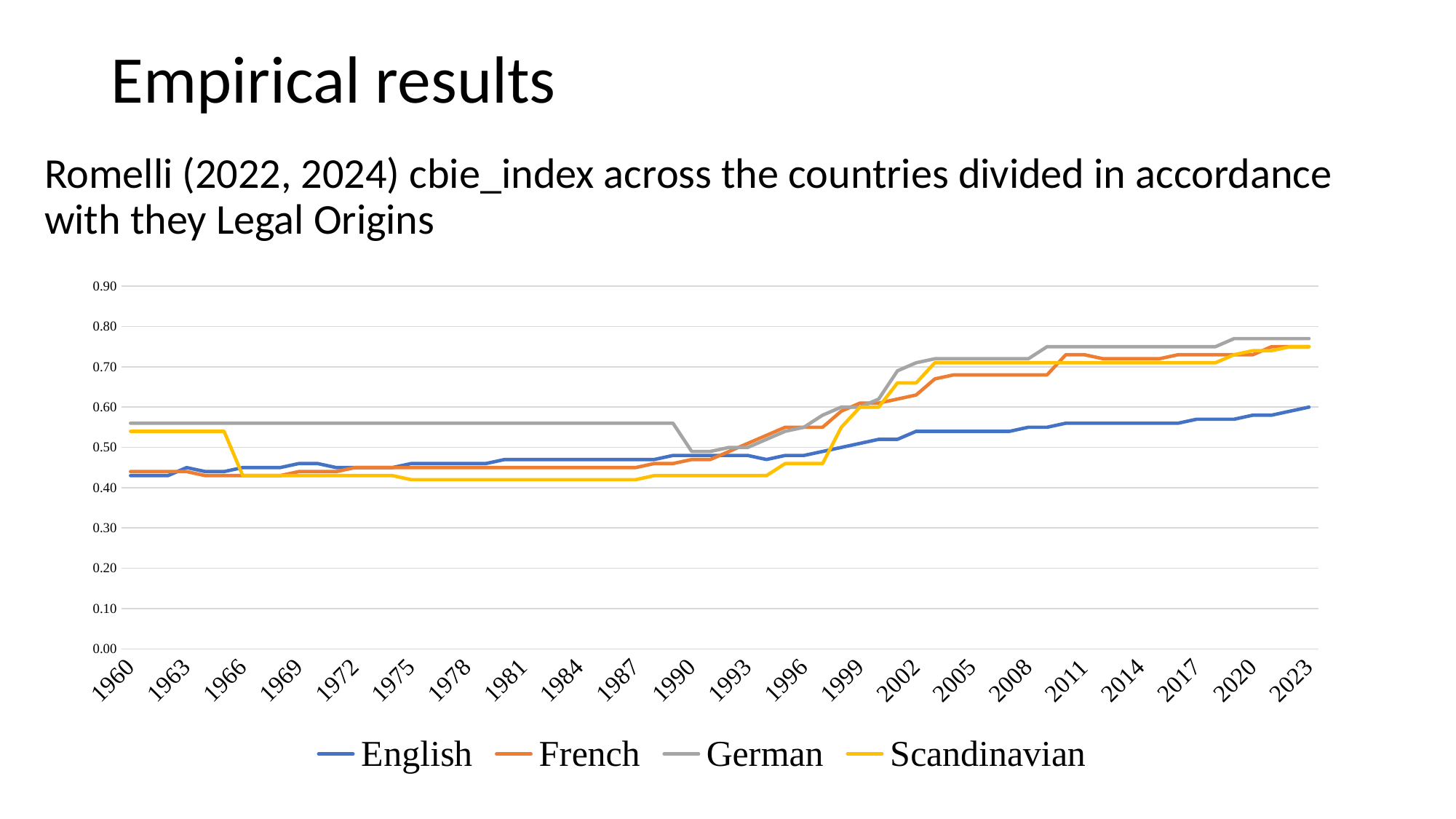

# Empirical results
Romelli (2022, 2024) cbie_index across the countries divided in accordance with they Legal Origins

### Chart

| Category | English | French | German | Scandinavian |
|---|---|---|---|---|
| 1960 | 0.43 | 0.44 | 0.56 | 0.54 |
| 1961 | 0.43 | 0.44 | 0.56 | 0.54 |
| 1962 | 0.43 | 0.44 | 0.56 | 0.54 |
| 1963 | 0.45 | 0.44 | 0.56 | 0.54 |
| 1964 | 0.44 | 0.43 | 0.56 | 0.54 |
| 1965 | 0.44 | 0.43 | 0.56 | 0.54 |
| 1966 | 0.45 | 0.43 | 0.56 | 0.43 |
| 1967 | 0.45 | 0.43 | 0.56 | 0.43 |
| 1968 | 0.45 | 0.43 | 0.56 | 0.43 |
| 1969 | 0.46 | 0.44 | 0.56 | 0.43 |
| 1970 | 0.46 | 0.44 | 0.56 | 0.43 |
| 1971 | 0.45 | 0.44 | 0.56 | 0.43 |
| 1972 | 0.45 | 0.45 | 0.56 | 0.43 |
| 1973 | 0.45 | 0.45 | 0.56 | 0.43 |
| 1974 | 0.45 | 0.45 | 0.56 | 0.43 |
| 1975 | 0.46 | 0.45 | 0.56 | 0.42 |
| 1976 | 0.46 | 0.45 | 0.56 | 0.42 |
| 1977 | 0.46 | 0.45 | 0.56 | 0.42 |
| 1978 | 0.46 | 0.45 | 0.56 | 0.42 |
| 1979 | 0.46 | 0.45 | 0.56 | 0.42 |
| 1980 | 0.47 | 0.45 | 0.56 | 0.42 |
| 1981 | 0.47 | 0.45 | 0.56 | 0.42 |
| 1982 | 0.47 | 0.45 | 0.56 | 0.42 |
| 1983 | 0.47 | 0.45 | 0.56 | 0.42 |
| 1984 | 0.47 | 0.45 | 0.56 | 0.42 |
| 1985 | 0.47 | 0.45 | 0.56 | 0.42 |
| 1986 | 0.47 | 0.45 | 0.56 | 0.42 |
| 1987 | 0.47 | 0.45 | 0.56 | 0.42 |
| 1988 | 0.47 | 0.46 | 0.56 | 0.43 |
| 1989 | 0.48 | 0.46 | 0.56 | 0.43 |
| 1990 | 0.48 | 0.47 | 0.49 | 0.43 |
| 1991 | 0.48 | 0.47 | 0.49 | 0.43 |
| 1992 | 0.48 | 0.49 | 0.5 | 0.43 |
| 1993 | 0.48 | 0.51 | 0.5 | 0.43 |
| 1994 | 0.47 | 0.53 | 0.52 | 0.43 |
| 1995 | 0.48 | 0.55 | 0.54 | 0.46 |
| 1996 | 0.48 | 0.55 | 0.55 | 0.46 |
| 1997 | 0.49 | 0.55 | 0.58 | 0.46 |
| 1998 | 0.5 | 0.59 | 0.6 | 0.55 |
| 1999 | 0.51 | 0.61 | 0.6 | 0.6 |
| 2000 | 0.52 | 0.61 | 0.62 | 0.6 |
| 2001 | 0.52 | 0.62 | 0.69 | 0.66 |
| 2002 | 0.54 | 0.63 | 0.71 | 0.66 |
| 2003 | 0.54 | 0.67 | 0.72 | 0.71 |
| 2004 | 0.54 | 0.68 | 0.72 | 0.71 |
| 2005 | 0.54 | 0.68 | 0.72 | 0.71 |
| 2006 | 0.54 | 0.68 | 0.72 | 0.71 |
| 2007 | 0.54 | 0.68 | 0.72 | 0.71 |
| 2008 | 0.55 | 0.68 | 0.72 | 0.71 |
| 2009 | 0.55 | 0.68 | 0.75 | 0.71 |
| 2010 | 0.56 | 0.73 | 0.75 | 0.71 |
| 2011 | 0.56 | 0.73 | 0.75 | 0.71 |
| 2012 | 0.56 | 0.72 | 0.75 | 0.71 |
| 2013 | 0.56 | 0.72 | 0.75 | 0.71 |
| 2014 | 0.56 | 0.72 | 0.75 | 0.71 |
| 2015 | 0.56 | 0.72 | 0.75 | 0.71 |
| 2016 | 0.56 | 0.73 | 0.75 | 0.71 |
| 2017 | 0.57 | 0.73 | 0.75 | 0.71 |
| 2018 | 0.57 | 0.73 | 0.75 | 0.71 |
| 2019 | 0.57 | 0.73 | 0.77 | 0.73 |
| 2020 | 0.58 | 0.73 | 0.77 | 0.74 |
| 2021 | 0.58 | 0.75 | 0.77 | 0.74 |
| 2022 | 0.59 | 0.75 | 0.77 | 0.75 |
| 2023 | 0.6 | 0.75 | 0.77 | 0.75 |